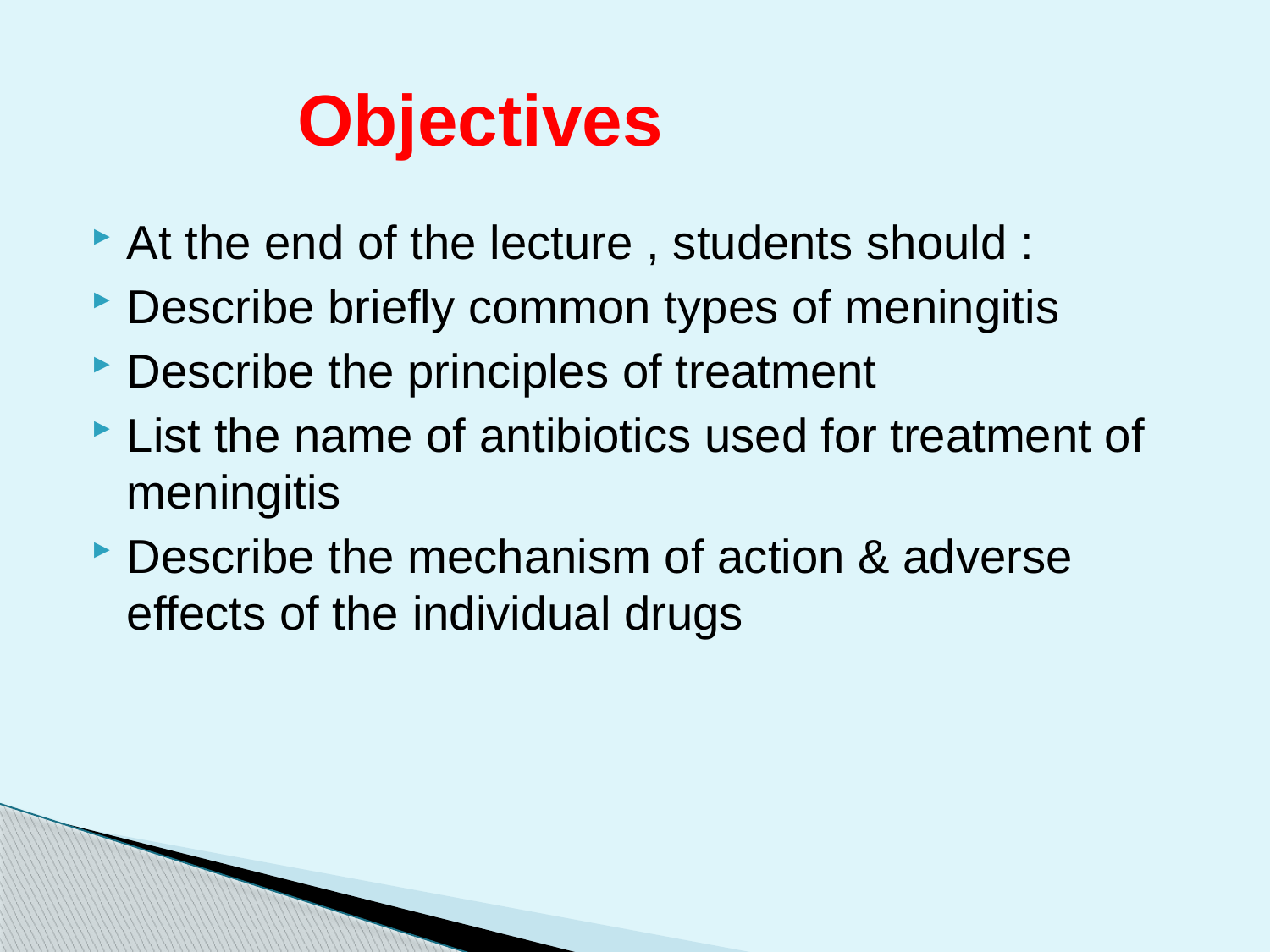

# Objectives
At the end of the lecture , students should :
Describe briefly common types of meningitis
Describe the principles of treatment
List the name of antibiotics used for treatment of meningitis
Describe the mechanism of action & adverse effects of the individual drugs